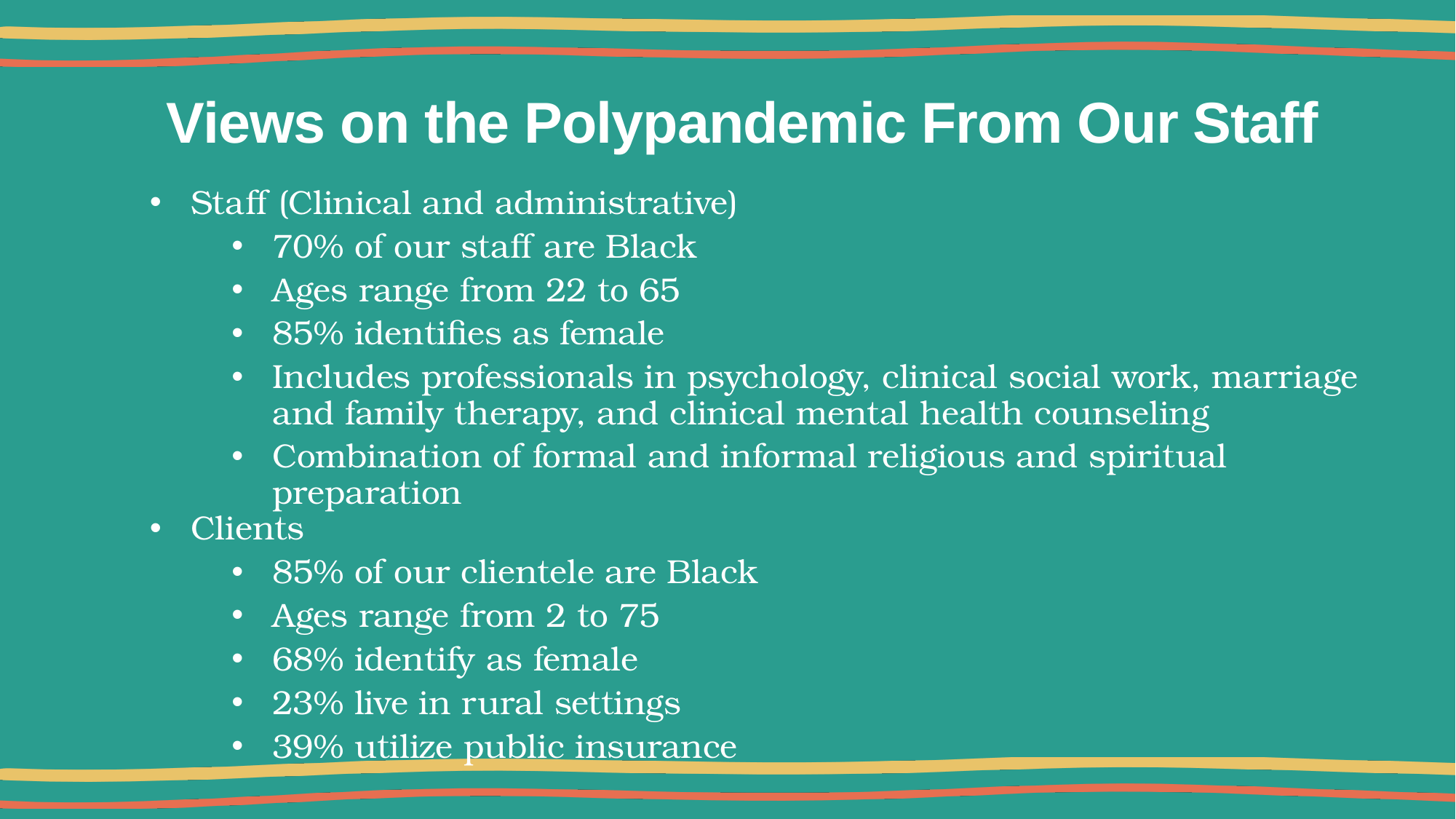

# Views on the Polypandemic From Our Staff
Staff (Clinical and administrative)
70% of our staff are Black
Ages range from 22 to 65
85% identifies as female
Includes professionals in psychology, clinical social work, marriage and family therapy, and clinical mental health counseling
Combination of formal and informal religious and spiritual preparation
Clients
85% of our clientele are Black
Ages range from 2 to 75
68% identify as female
23% live in rural settings
39% utilize public insurance